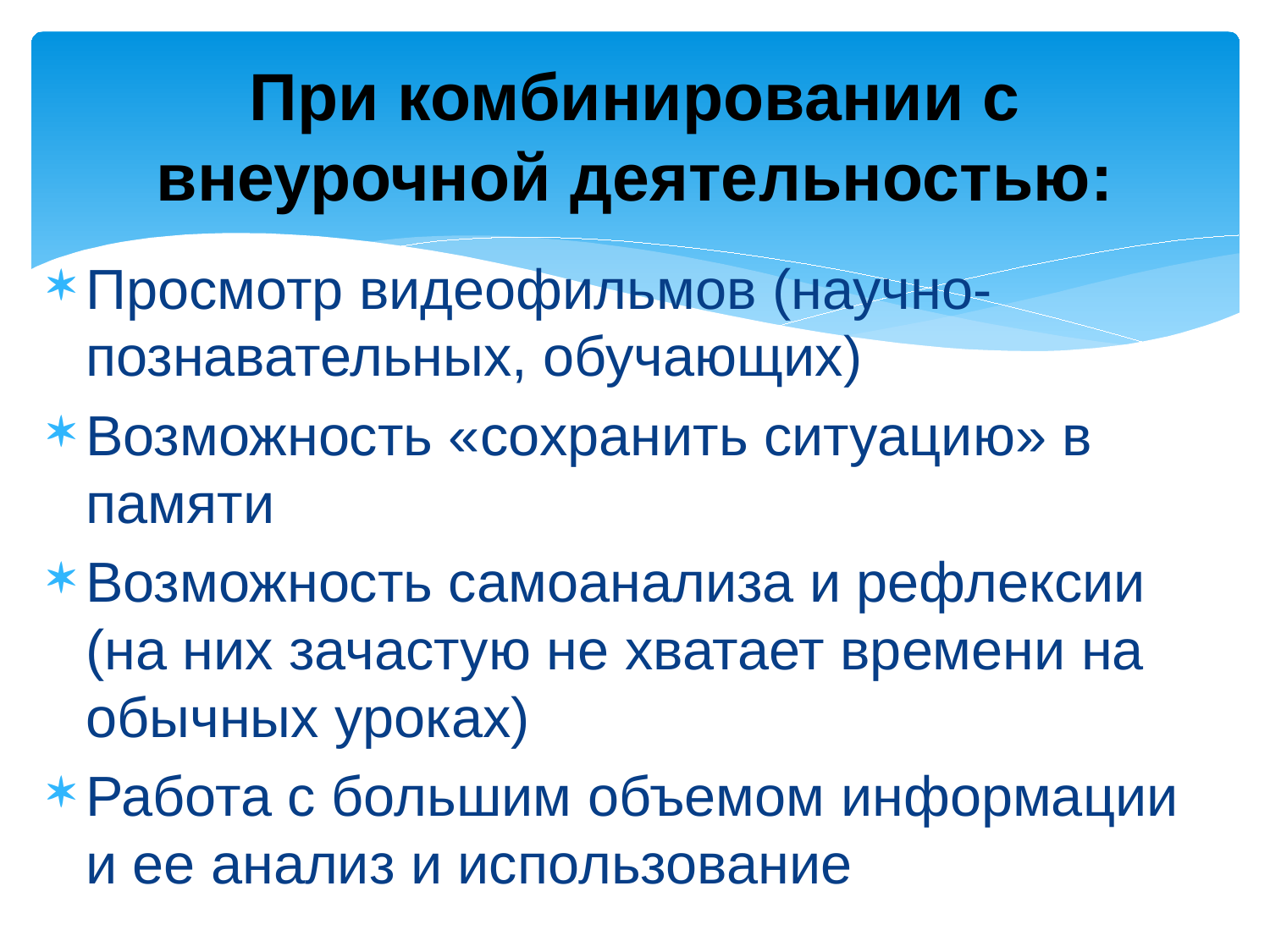

# При комбинировании с внеурочной деятельностью:
Просмотр видеофильмов (научно-познавательных, обучающих)
Возможность «сохранить ситуацию» в памяти
Возможность самоанализа и рефлексии (на них зачастую не хватает времени на обычных уроках)
Работа с большим объемом информации и ее анализ и использование